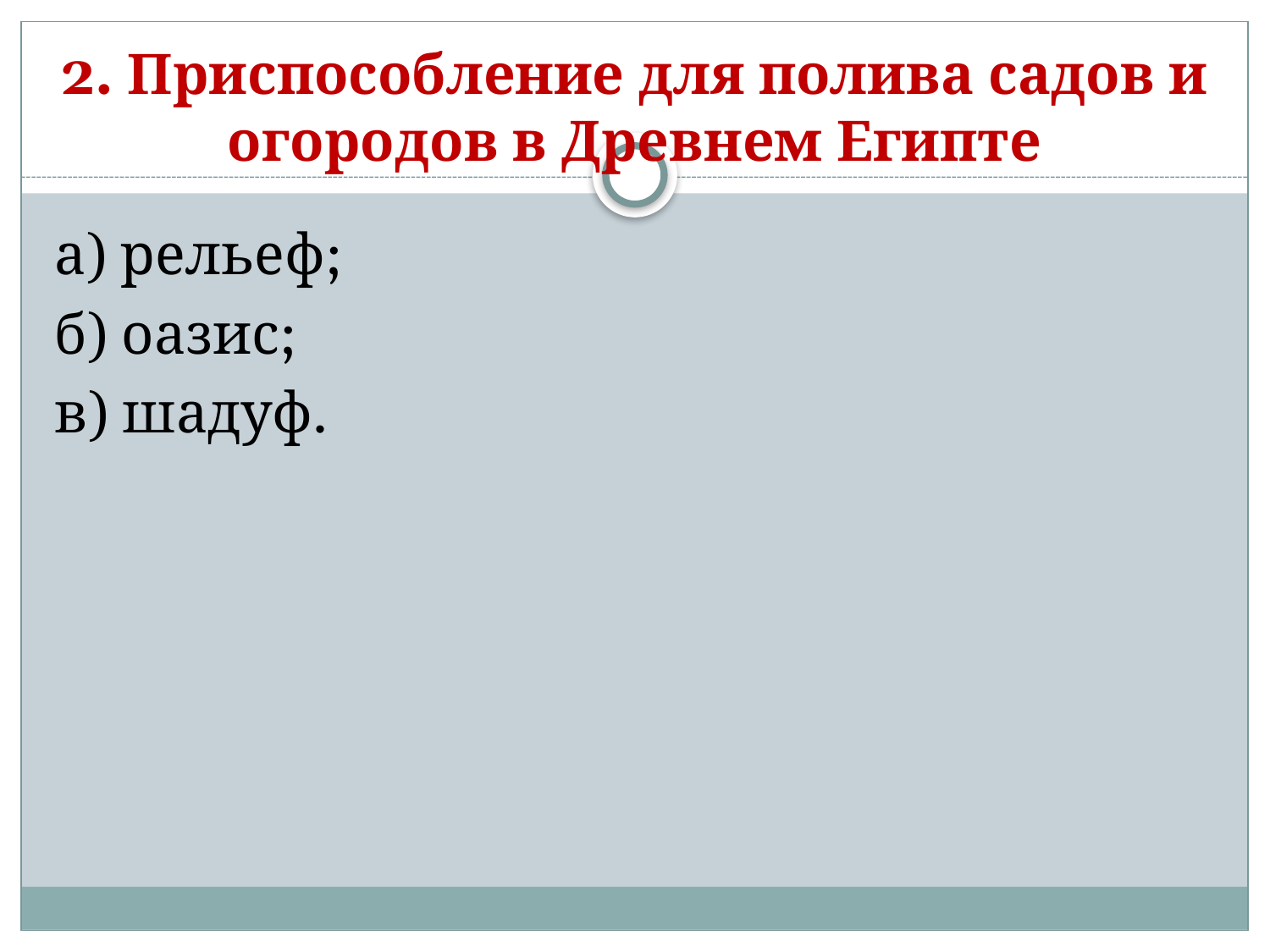

# 2. Приспособление для полива садов и огородов в Древнем Египте
а) рельеф;
б) оазис;
в) шадуф.